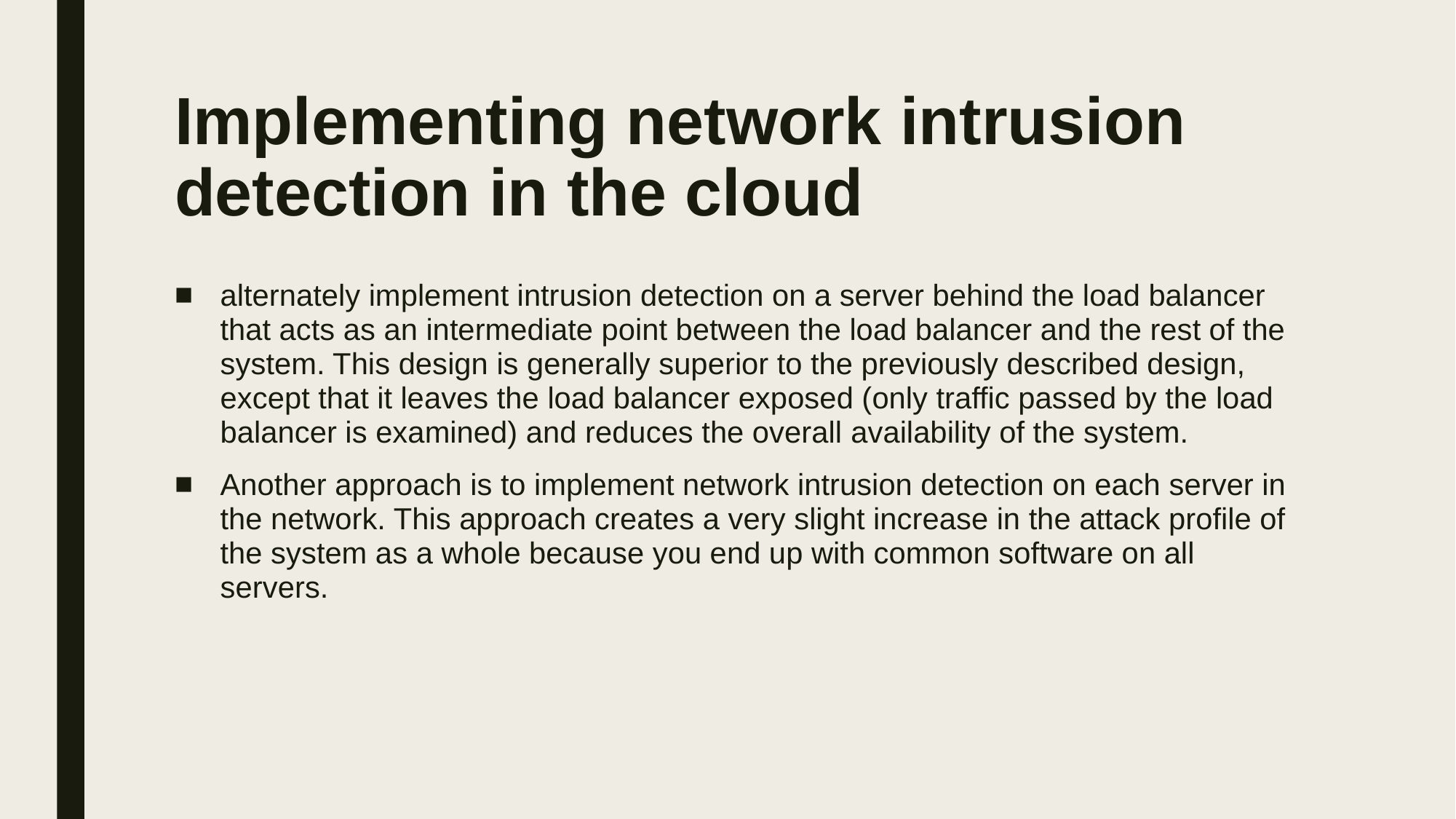

# Implementing network intrusion detection in the cloud
alternately implement intrusion detection on a server behind the load balancer that acts as an intermediate point between the load balancer and the rest of the system. This design is generally superior to the previously described design, except that it leaves the load balancer exposed (only traffic passed by the load balancer is examined) and reduces the overall availability of the system.
Another approach is to implement network intrusion detection on each server in the network. This approach creates a very slight increase in the attack profile of the system as a whole because you end up with common software on all servers.